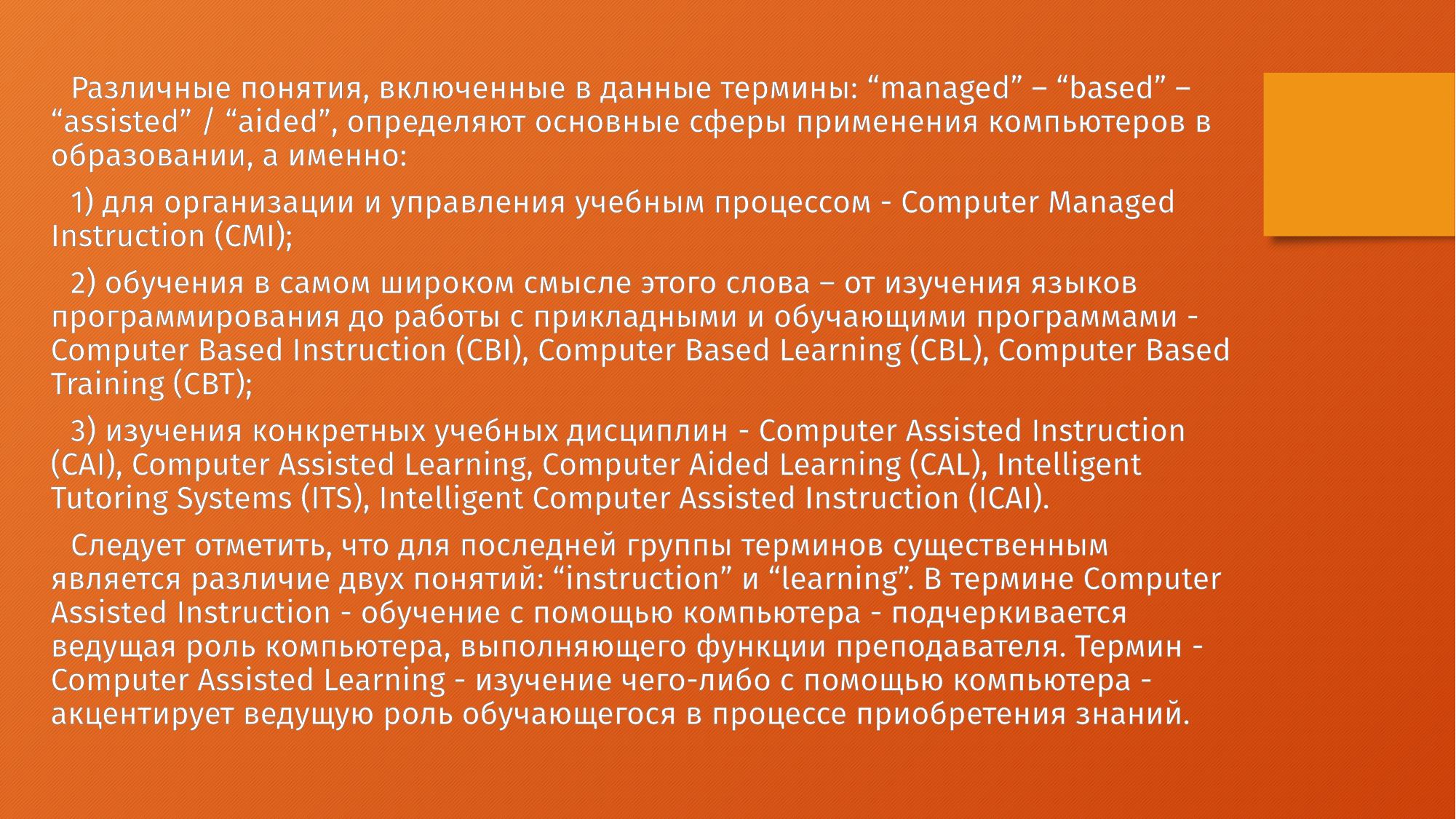

Различные понятия, включенные в данные термины: “managed” – “based” – “assisted” / “aided”, определяют основные сферы применения компьютеров в образовании, а именно:
1) для организации и управления учебным процессом - Computer Managed Instruction (CMI);
2) обучения в самом широком смысле этого слова – от изучения языков программирования до работы с прикладными и обучающими программами - Computer Based Instruction (CBI), Computer Based Learning (CBL), Computer Based Training (CBT);
3) изучения конкретных учебных дисциплин - Computer Assisted Instruction (CAI), Computer Assisted Learning, Computer Aided Learning (CAL), Intelligent Tutoring Systems (ITS), Intelligent Computer Assisted Instruction (ICAI).
Следует отметить, что для последней группы терминов существенным является различие двух понятий: “instruction” и “learning”. В термине Computer Assisted Instruction - обучение с помощью компьютера - подчеркивается ведущая роль компьютера, выполняющего функции преподавателя. Термин - Computer Assisted Learning - изучение чего-либо с помощью компьютера - акцентирует ведущую роль обучающегося в процессе приобретения знаний.